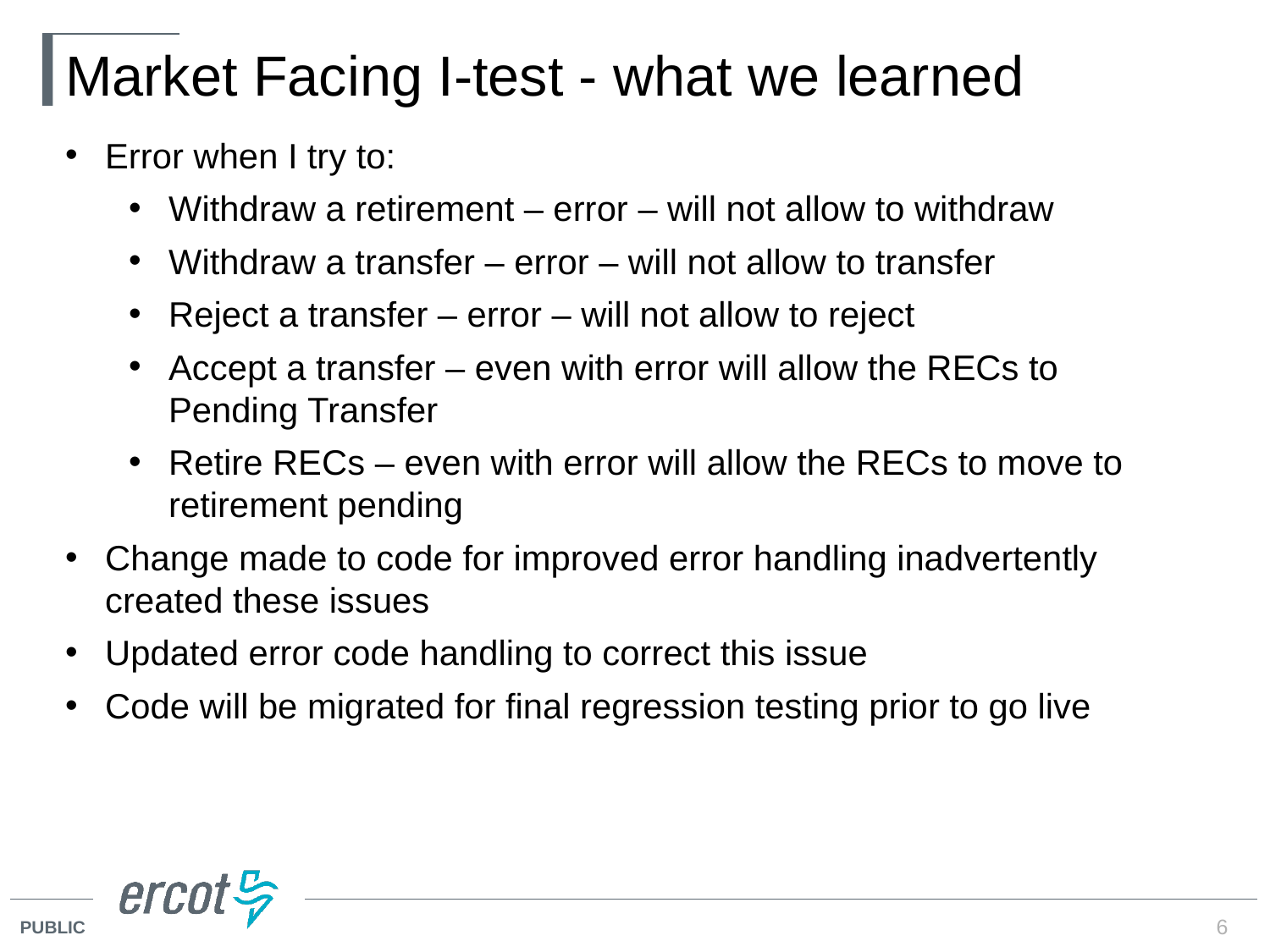

# Market Facing I-test - what we learned
Error when I try to:
Withdraw a retirement – error – will not allow to withdraw
Withdraw a transfer – error – will not allow to transfer
Reject a transfer – error – will not allow to reject
Accept a transfer – even with error will allow the RECs to Pending Transfer
Retire RECs – even with error will allow the RECs to move to retirement pending
Change made to code for improved error handling inadvertently created these issues
Updated error code handling to correct this issue
Code will be migrated for final regression testing prior to go live

6